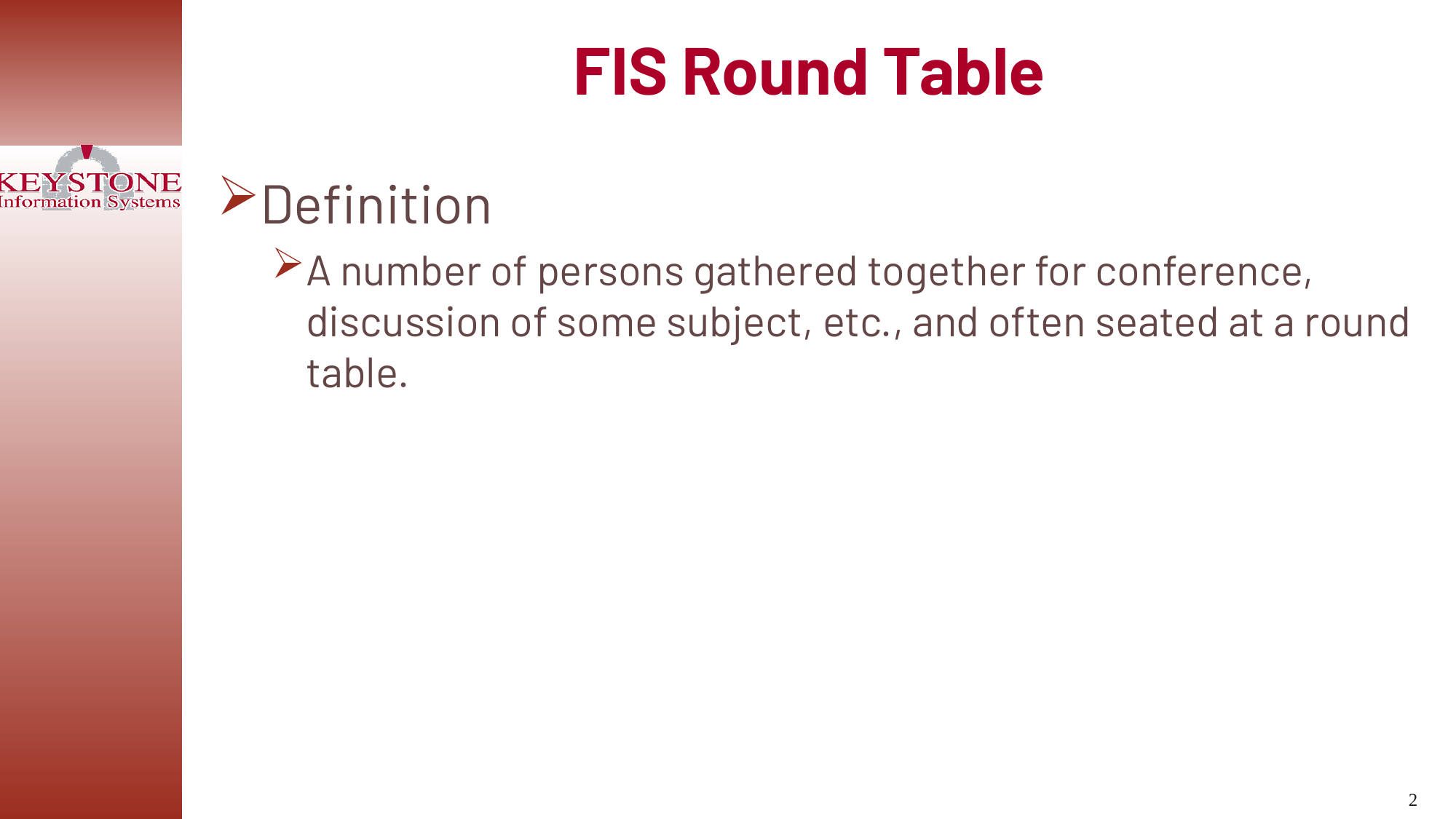

FIS Round Table
Definition
A number of persons gathered together for conference, discussion of some subject, etc., and often seated at a round table.

2